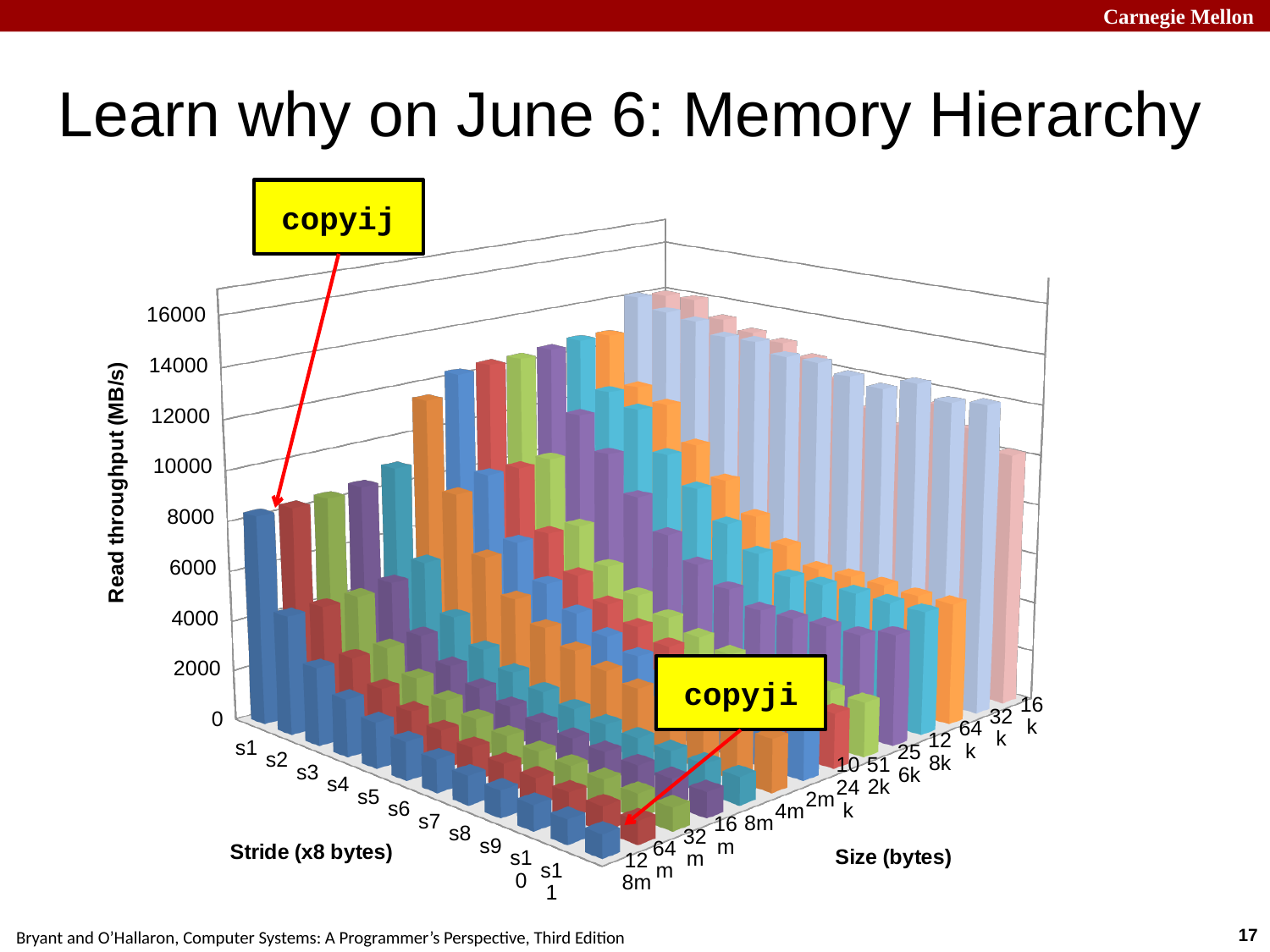

# Learn why on June 6: Memory Hierarchy

[unsupported chart]

copyij
copyji